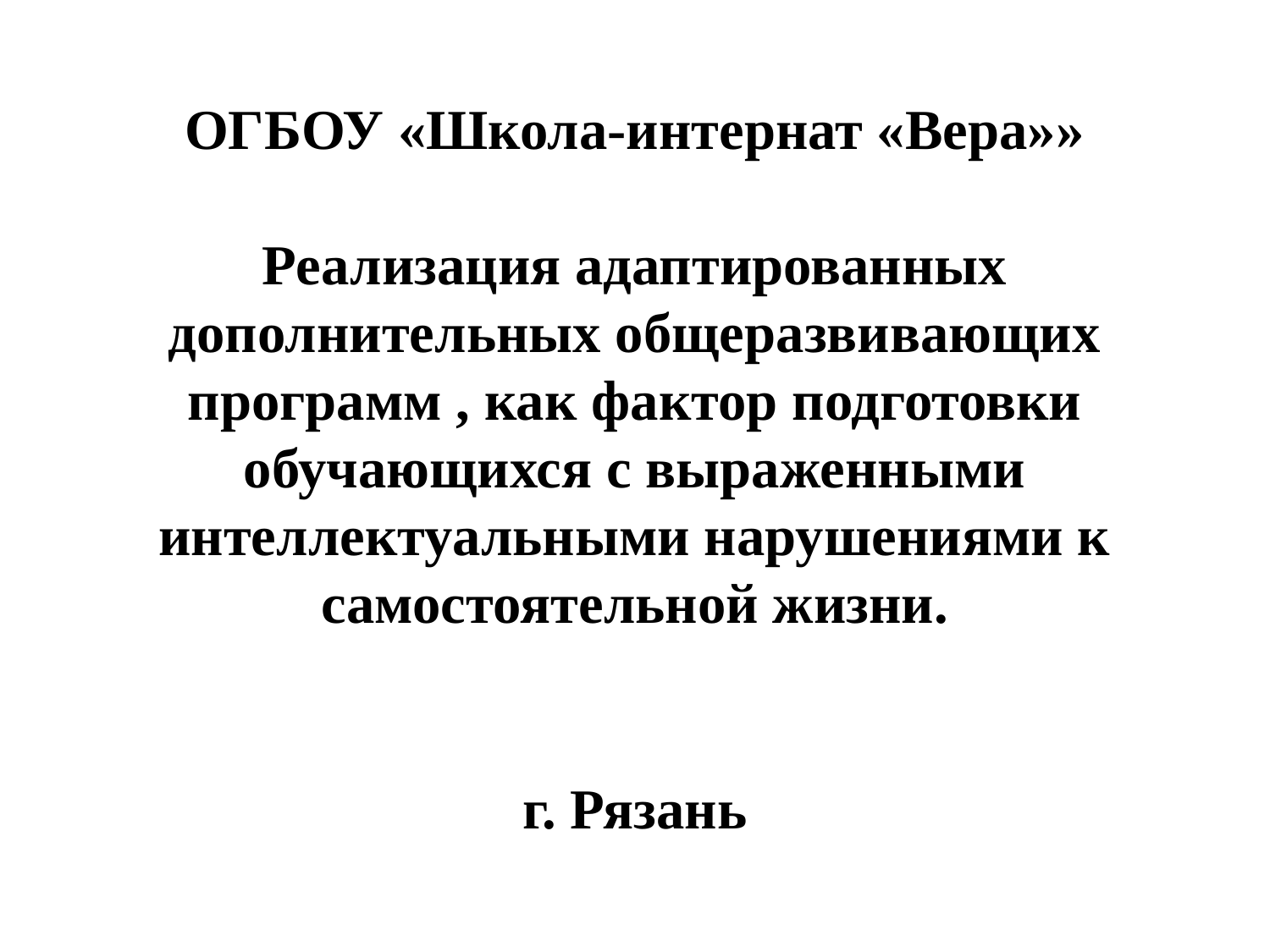

# ОГБОУ «Школа-интернат «Вера»» Реализация адаптированных дополнительных общеразвивающих программ , как фактор подготовки обучающихся с выраженными интеллектуальными нарушениями к самостоятельной жизни.
г. Рязань